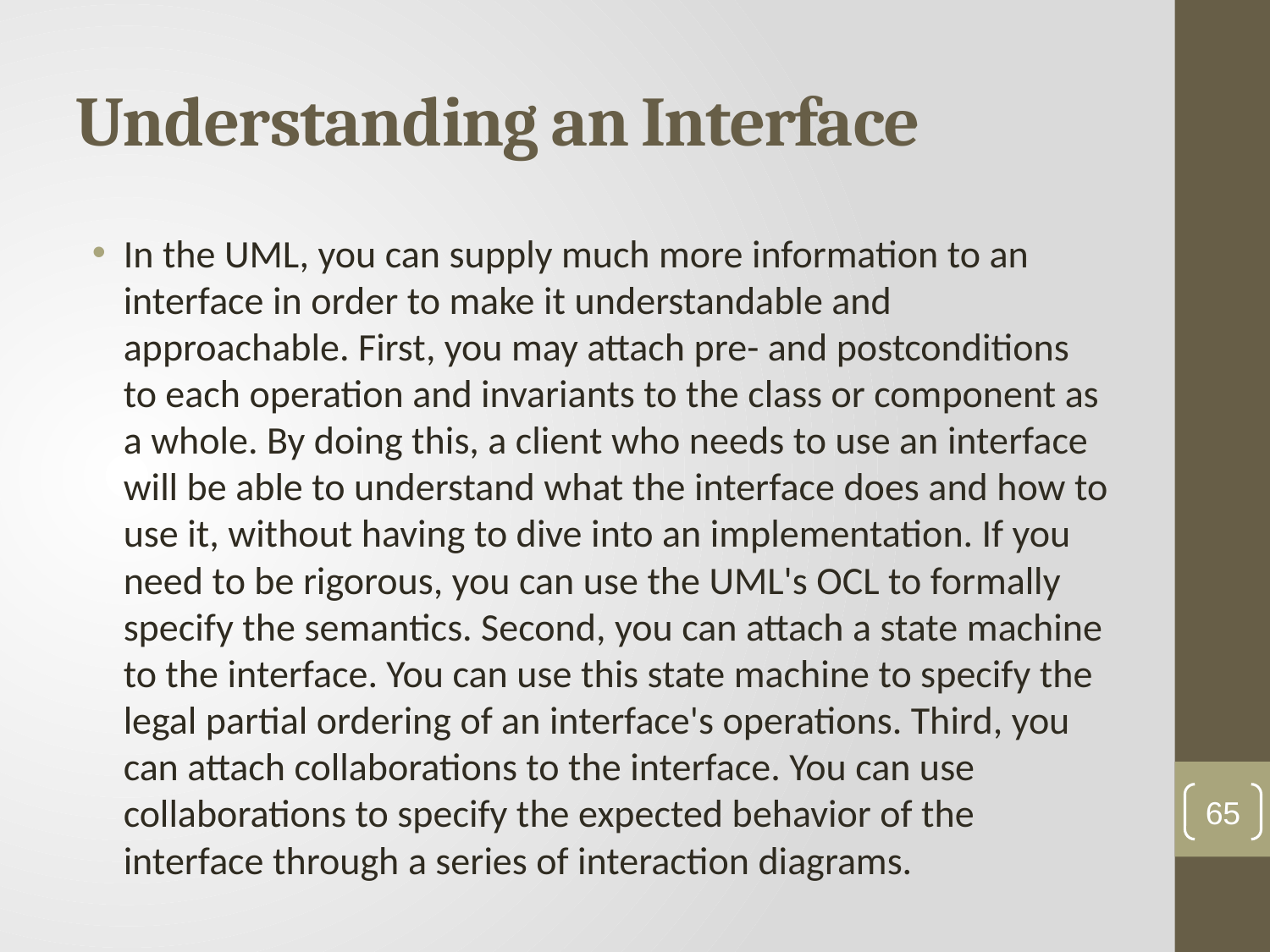

# Understanding an Interface
In the UML, you can supply much more information to an interface in order to make it understandable and approachable. First, you may attach pre- and postconditions to each operation and invariants to the class or component as a whole. By doing this, a client who needs to use an interface will be able to understand what the interface does and how to use it, without having to dive into an implementation. If you need to be rigorous, you can use the UML's OCL to formally specify the semantics. Second, you can attach a state machine to the interface. You can use this state machine to specify the legal partial ordering of an interface's operations. Third, you can attach collaborations to the interface. You can use collaborations to specify the expected behavior of the interface through a series of interaction diagrams.
65